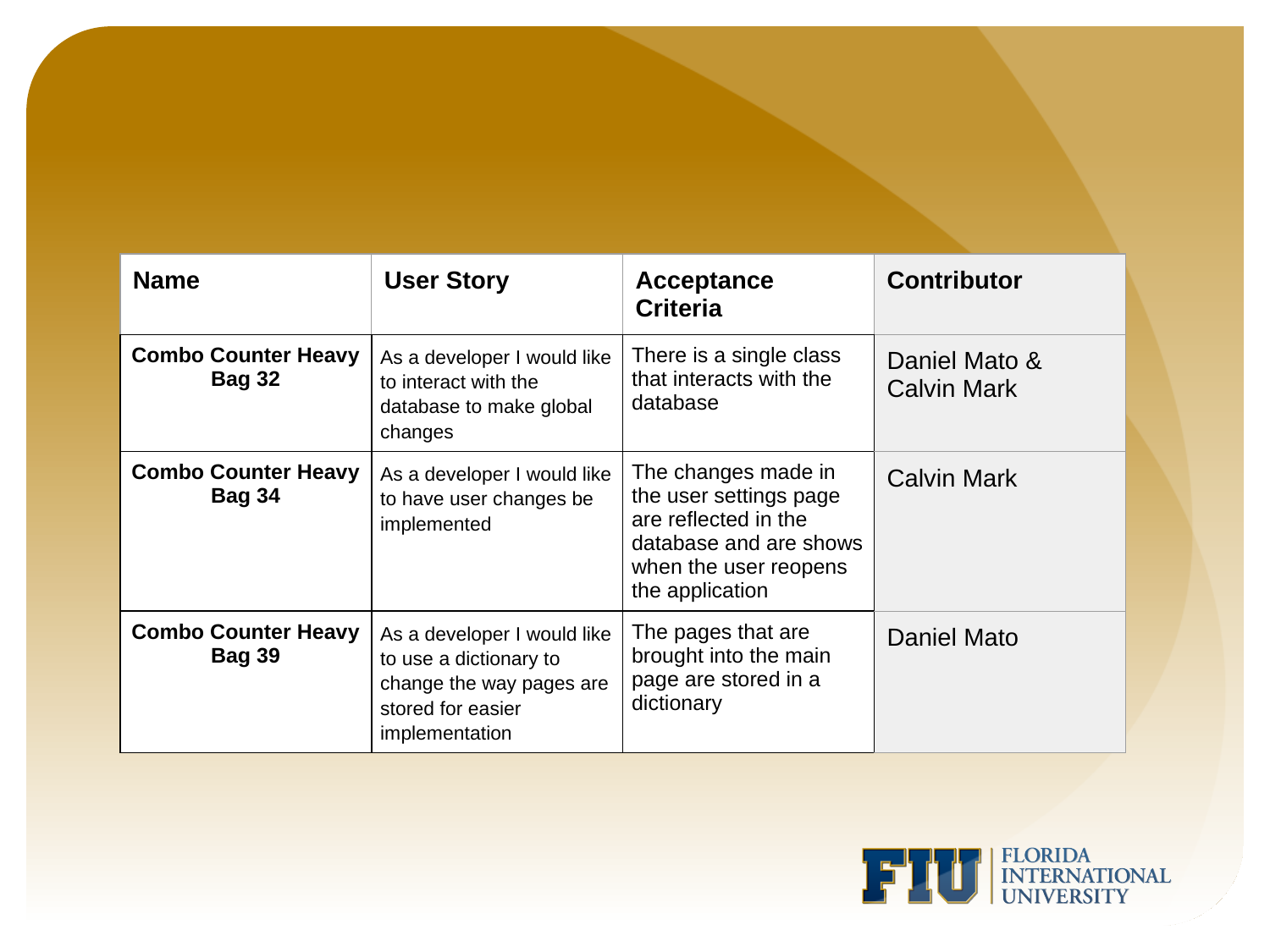

#
| Name | User Story | Acceptance Criteria | Contributor |
| --- | --- | --- | --- |
| Combo Counter Heavy Bag 32 | As a developer I would like to interact with the database to make global changes | There is a single class that interacts with the database | Daniel Mato & Calvin Mark |
| Combo Counter Heavy Bag 34 | As a developer I would like to have user changes be implemented | The changes made in the user settings page are reflected in the database and are shows when the user reopens the application | Calvin Mark |
| Combo Counter Heavy Bag 39 | As a developer I would like to use a dictionary to change the way pages are stored for easier implementation | The pages that are brought into the main page are stored in a dictionary | Daniel Mato |